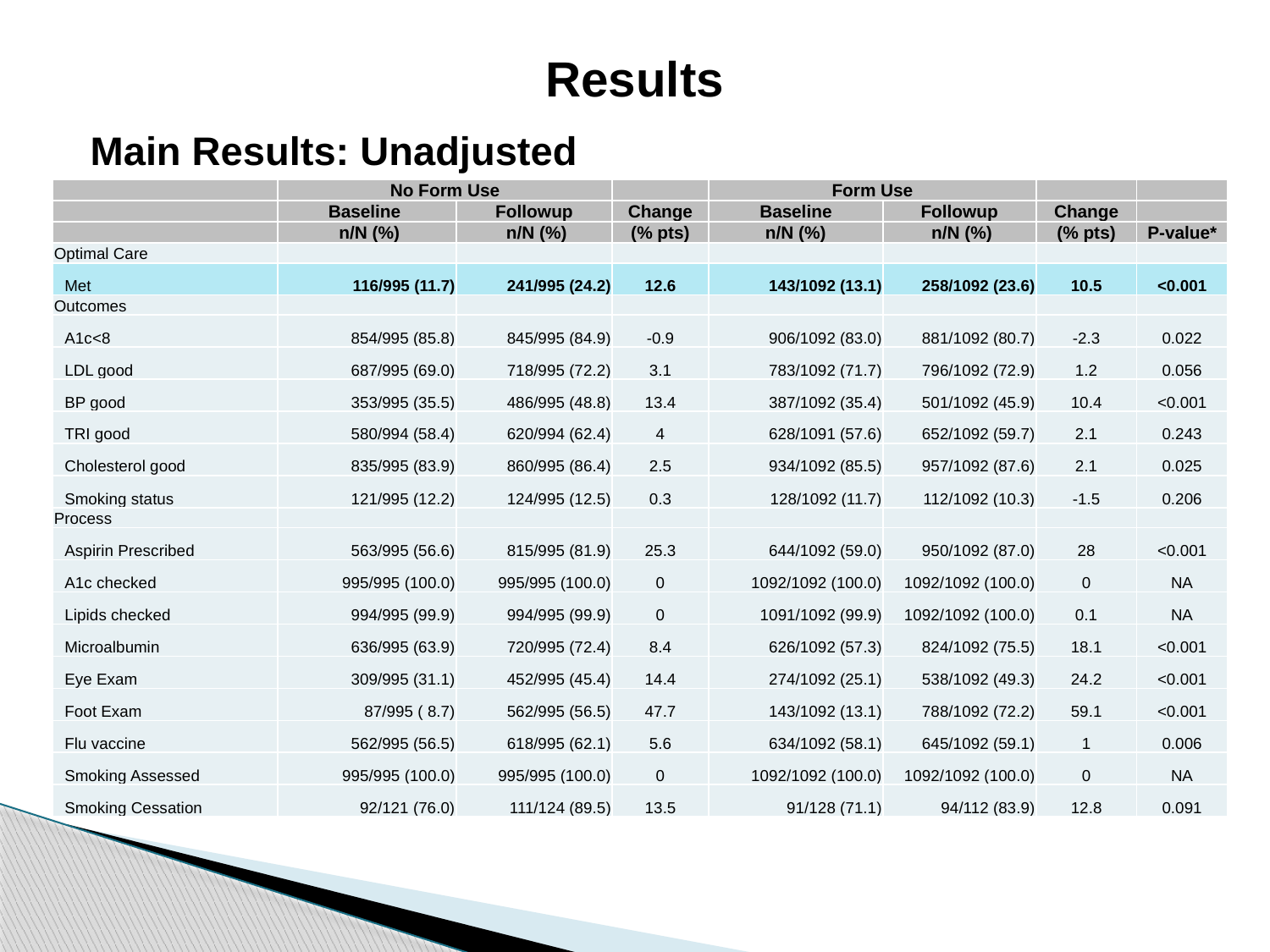

# Results
Main Results: Unadjusted
|  | No Form Use |  |  | Form Use |  |  |  |
| --- | --- | --- | --- | --- | --- | --- | --- |
|  | Baseline | Followup | Change | Baseline | Followup | Change |  |
|  | n/N (%) | n/N (%) | (% pts) | n/N (%) | n/N (%) | (% pts) | P-value\* |
| Optimal Care |  |  |  |  |  |  |  |
| Met | 116/995 (11.7) | 241/995 (24.2) | 12.6 | 143/1092 (13.1) | 258/1092 (23.6) | 10.5 | <0.001 |
| Outcomes |  |  |  |  |  |  |  |
| A1c<8 | 854/995 (85.8) | 845/995 (84.9) | -0.9 | 906/1092 (83.0) | 881/1092 (80.7) | -2.3 | 0.022 |
| LDL good | 687/995 (69.0) | 718/995 (72.2) | 3.1 | 783/1092 (71.7) | 796/1092 (72.9) | 1.2 | 0.056 |
| BP good | 353/995 (35.5) | 486/995 (48.8) | 13.4 | 387/1092 (35.4) | 501/1092 (45.9) | 10.4 | <0.001 |
| TRI good | 580/994 (58.4) | 620/994 (62.4) | 4 | 628/1091 (57.6) | 652/1092 (59.7) | 2.1 | 0.243 |
| Cholesterol good | 835/995 (83.9) | 860/995 (86.4) | 2.5 | 934/1092 (85.5) | 957/1092 (87.6) | 2.1 | 0.025 |
| Smoking status | 121/995 (12.2) | 124/995 (12.5) | 0.3 | 128/1092 (11.7) | 112/1092 (10.3) | -1.5 | 0.206 |
| Process |  |  |  |  |  |  |  |
| Aspirin Prescribed | 563/995 (56.6) | 815/995 (81.9) | 25.3 | 644/1092 (59.0) | 950/1092 (87.0) | 28 | <0.001 |
| A1c checked | 995/995 (100.0) | 995/995 (100.0) | 0 | 1092/1092 (100.0) | 1092/1092 (100.0) | 0 | NA |
| Lipids checked | 994/995 (99.9) | 994/995 (99.9) | 0 | 1091/1092 (99.9) | 1092/1092 (100.0) | 0.1 | NA |
| Microalbumin | 636/995 (63.9) | 720/995 (72.4) | 8.4 | 626/1092 (57.3) | 824/1092 (75.5) | 18.1 | <0.001 |
| Eye Exam | 309/995 (31.1) | 452/995 (45.4) | 14.4 | 274/1092 (25.1) | 538/1092 (49.3) | 24.2 | <0.001 |
| Foot Exam | 87/995 ( 8.7) | 562/995 (56.5) | 47.7 | 143/1092 (13.1) | 788/1092 (72.2) | 59.1 | <0.001 |
| Flu vaccine | 562/995 (56.5) | 618/995 (62.1) | 5.6 | 634/1092 (58.1) | 645/1092 (59.1) | 1 | 0.006 |
| Smoking Assessed | 995/995 (100.0) | 995/995 (100.0) | 0 | 1092/1092 (100.0) | 1092/1092 (100.0) | 0 | NA |
| Smoking Cessation | 92/121 (76.0) | 111/124 (89.5) | 13.5 | 91/128 (71.1) | 94/112 (83.9) | 12.8 | 0.091 |